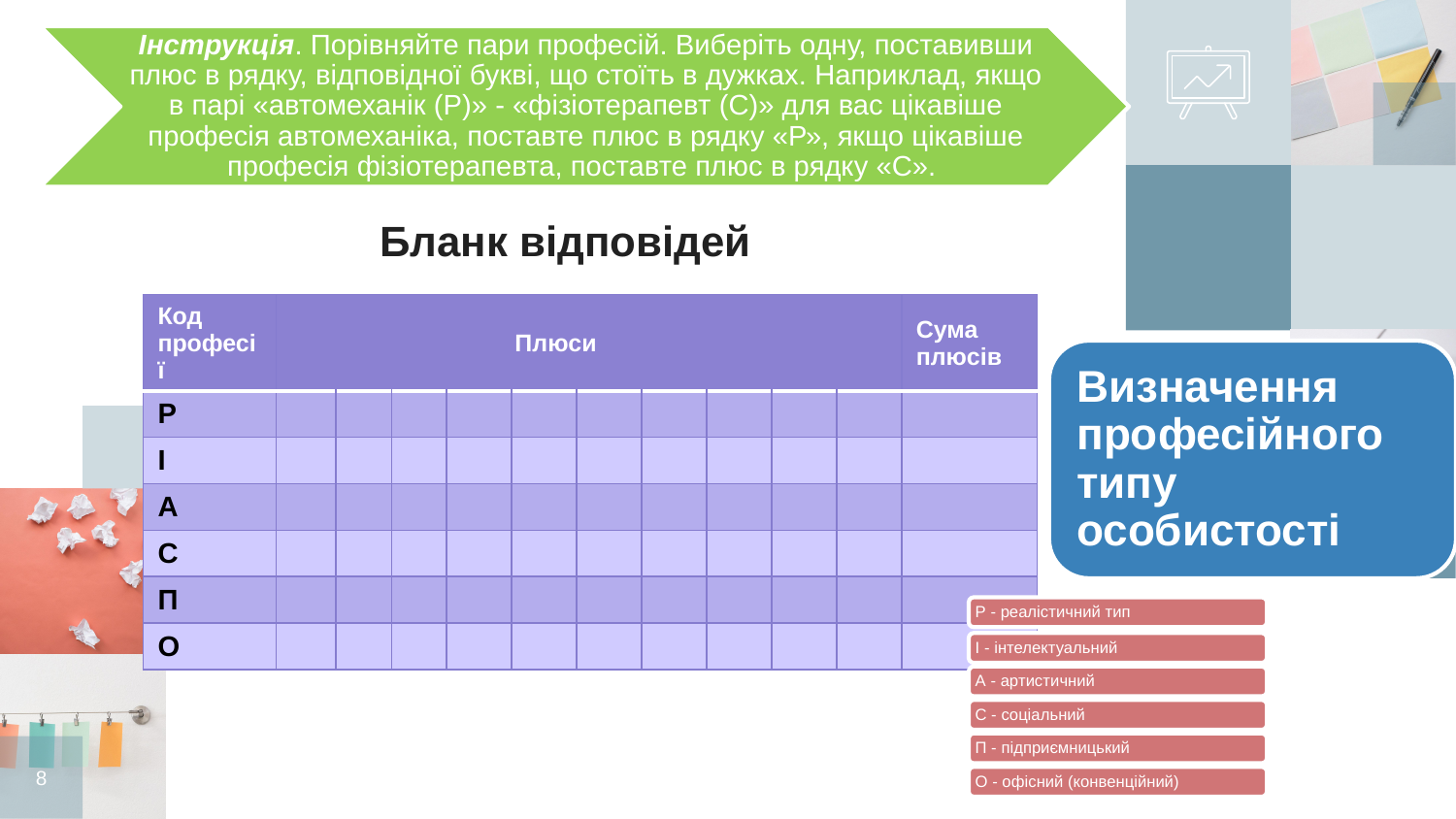

Інструкція. Порівняйте пари професій. Виберіть одну, поставивши плюс в рядку, відповідної букві, що стоїть в дужках. Наприклад, якщо в парі «автомеханік (Р)» - «фізіотерапевт (С)» для вас цікавіше професія автомеханіка, поставте плюс в рядку «Р», якщо цікавіше професія фізіотерапевта, поставте плюс в рядку «С».
Бланк відповідей
| Код професії | Плюси |  |  |  |  |  |  |  |  |  | Сума плюсів |
| --- | --- | --- | --- | --- | --- | --- | --- | --- | --- | --- | --- |
| Р |  |  |  |  |  |  |  |  |  |  |  |
| І |  |  |  |  |  |  |  |  |  |  |  |
| А |  |  |  |  |  |  |  |  |  |  |  |
| С |  |  |  |  |  |  |  |  |  |  |  |
| П |  |  |  |  |  |  |  |  |  |  |  |
| О |  |  |  |  |  |  |  |  |  |  |  |

Визначення професійного типу особистості

Р - реалістичний тип
І - інтелектуальний
А - артистичний
С - соціальний
П - підприємницький
О - офісний (конвенційний)
8